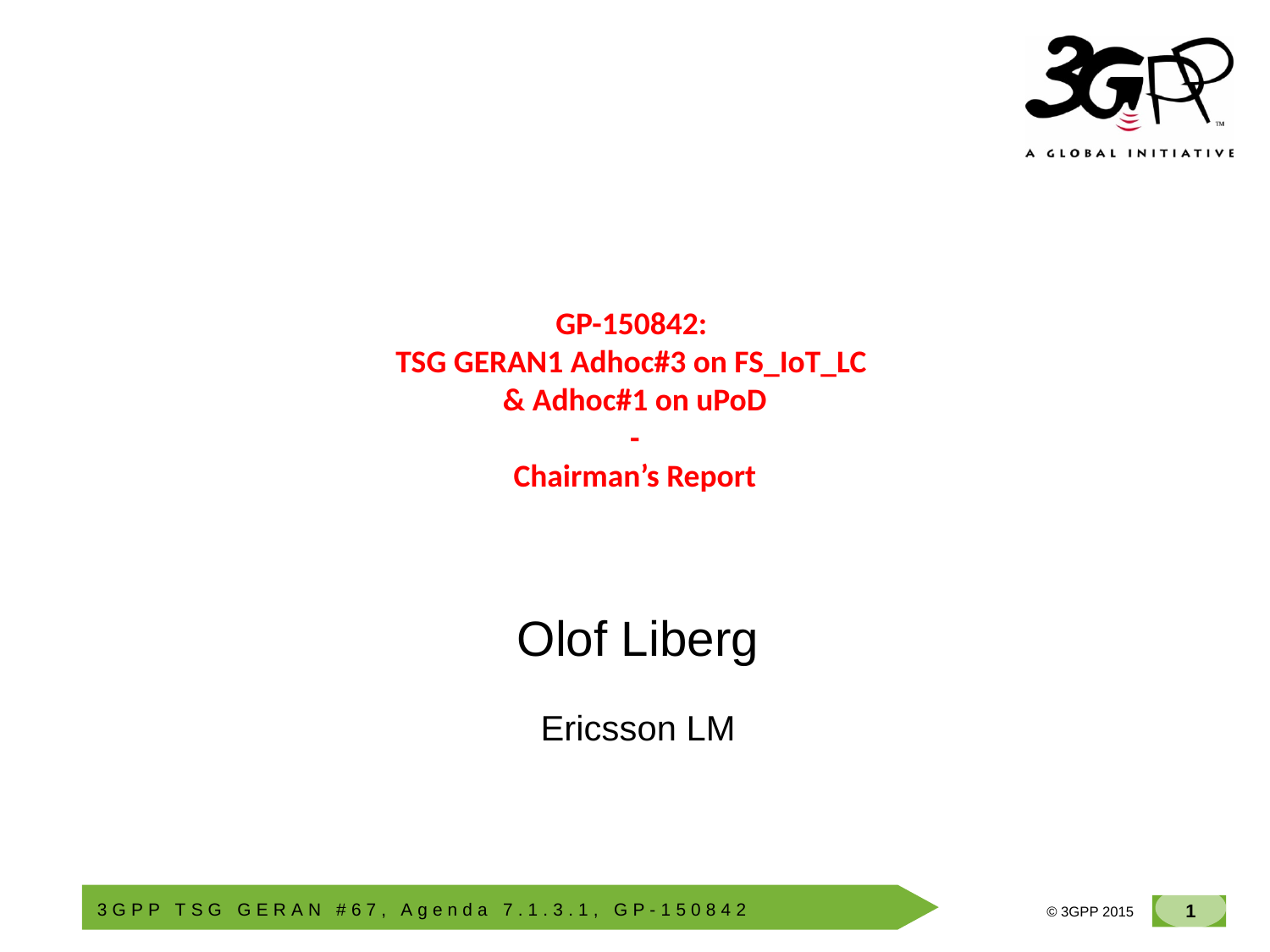

# GP-150842: TSG GERAN1 Adhoc#3 on FS_IoT_LC & Adhoc#1 on uPoD - Chairman’s Report
Olof Liberg

Ericsson LM